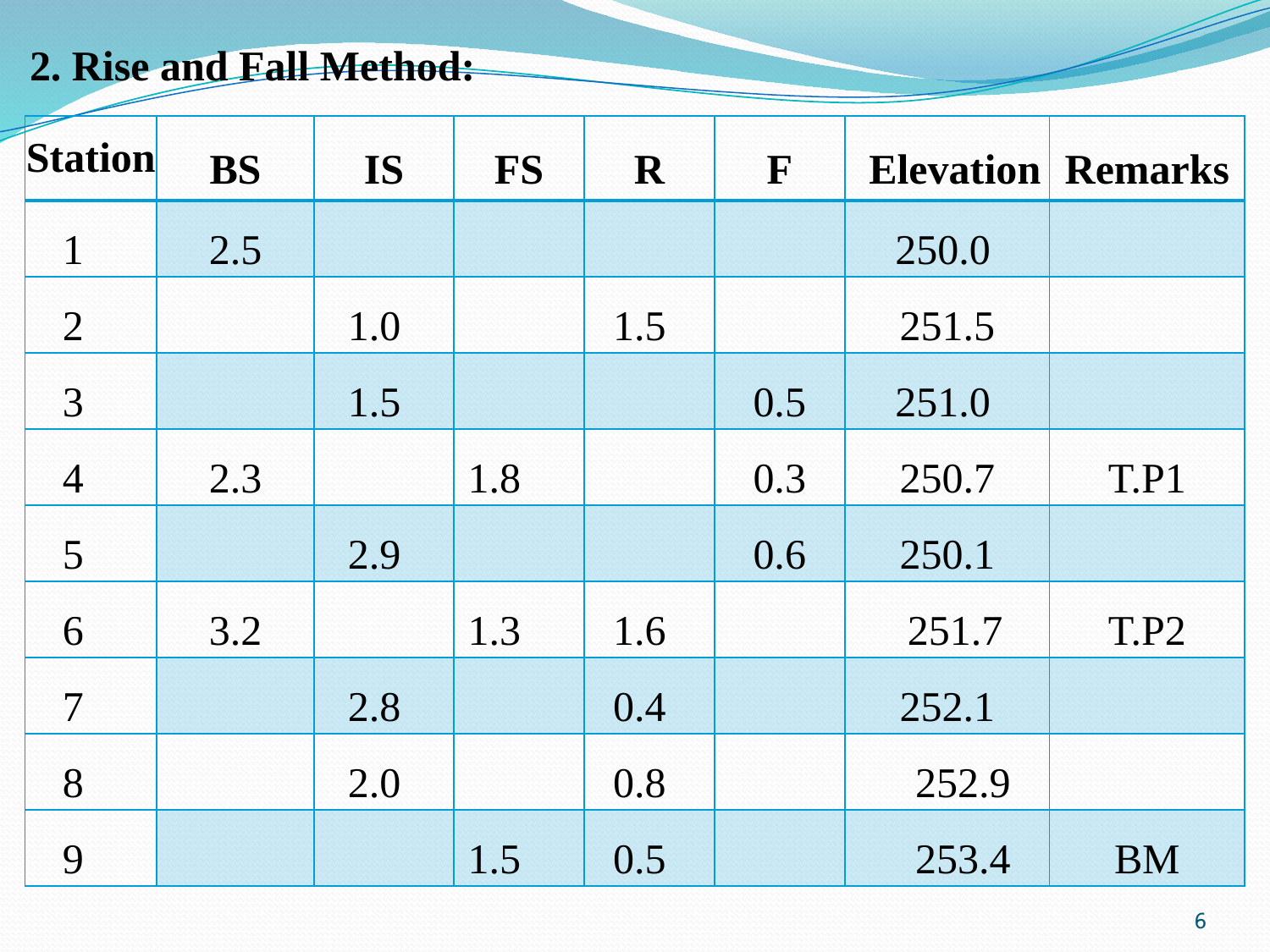

2. Rise and Fall Method:
| Station | BS | IS | FS | R | F | Elevation | Remarks |
| --- | --- | --- | --- | --- | --- | --- | --- |
| 1 | 2.5 |  |  |  |  | 250.0 |  |
| 2 |  | 1.0 |  | 1.5 |  | 251.5 |  |
| 3 |  | 1.5 |  |  | 0.5 | 251.0 |  |
| 4 | 2.3 |  | 1.8 |  | 0.3 | 250.7 | T.P1 |
| 5 |  | 2.9 |  |  | 0.6 | 250.1 |  |
| 6 | 3.2 |  | 1.3 | 1.6 |  | 251.7 | T.P2 |
| 7 |  | 2.8 |  | 0.4 |  | 252.1 |  |
| 8 |  | 2.0 |  | 0.8 |  | 252.9 |  |
| 9 |  |  | 1.5 | 0.5 |  | 253.4 | BM |

6